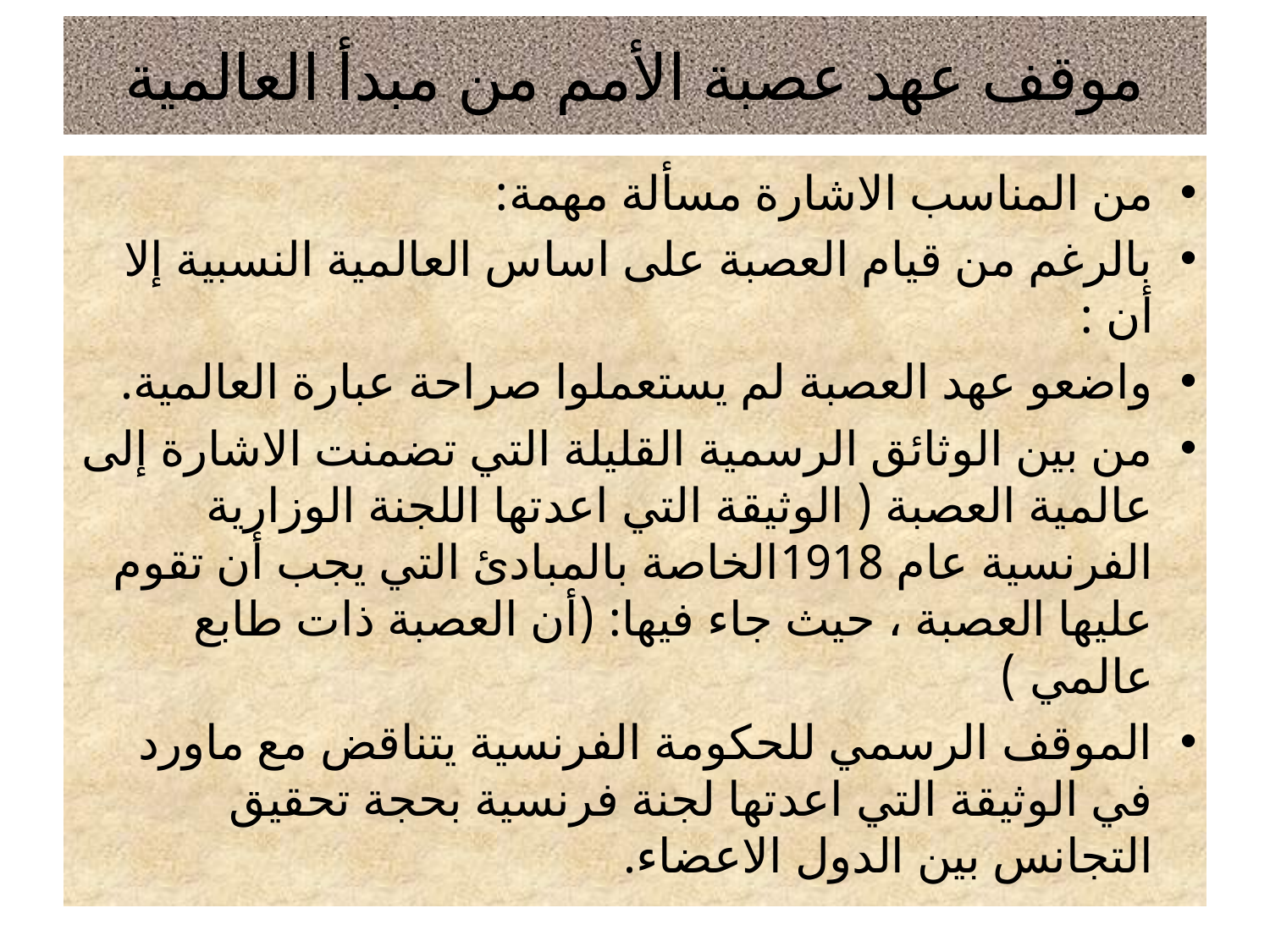

# موقف عهد عصبة الأمم من مبدأ العالمية
من المناسب الاشارة مسألة مهمة:
بالرغم من قيام العصبة على اساس العالمية النسبية إلا أن :
واضعو عهد العصبة لم يستعملوا صراحة عبارة العالمية.
من بين الوثائق الرسمية القليلة التي تضمنت الاشارة إلى عالمية العصبة ( الوثيقة التي اعدتها اللجنة الوزارية الفرنسية عام 1918الخاصة بالمبادئ التي يجب أن تقوم عليها العصبة ، حيث جاء فيها: (أن العصبة ذات طابع عالمي )
الموقف الرسمي للحكومة الفرنسية يتناقض مع ماورد في الوثيقة التي اعدتها لجنة فرنسية بحجة تحقيق التجانس بين الدول الاعضاء.